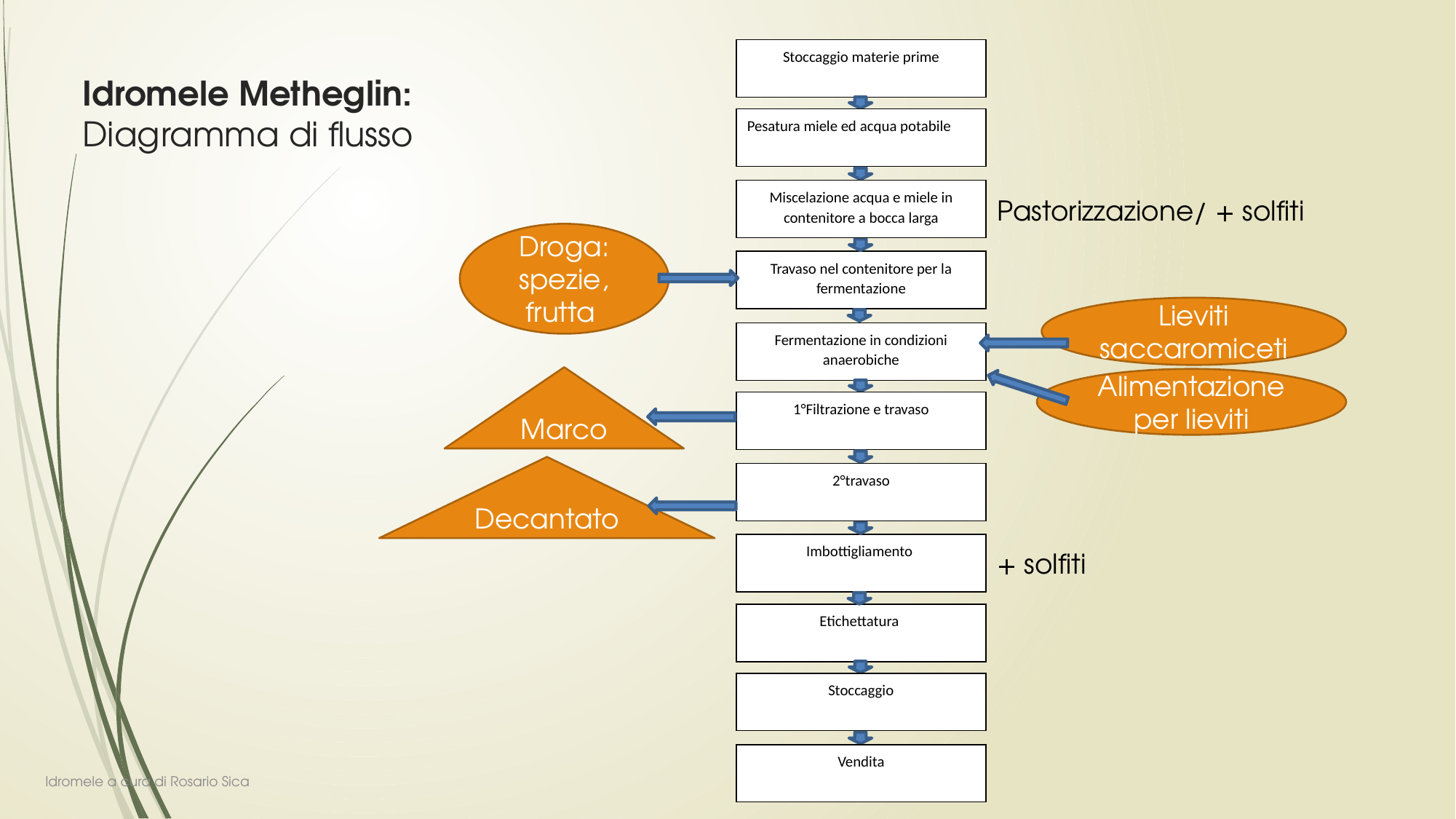

Stoccaggio materie prime

Pesatura miele ed acqua potabile

Miscelazione acqua e miele in contenitore a bocca larga

Travaso nel contenitore per la fermentazione
Fermentazione in condizioni anaerobiche

1°Filtrazione e travaso

2°travaso

Imbottigliamento

Etichettatura

Stoccaggio

Vendita

Droga: spezie, frutta

Lieviti saccaromiceti

Marco
Alimentazione per lieviti

Decantato

# Idromele Metheglin: Diagramma di flusso
Pastorizzazione/ + solfiti
+ solfiti
Idromele a cura di Rosario Sica